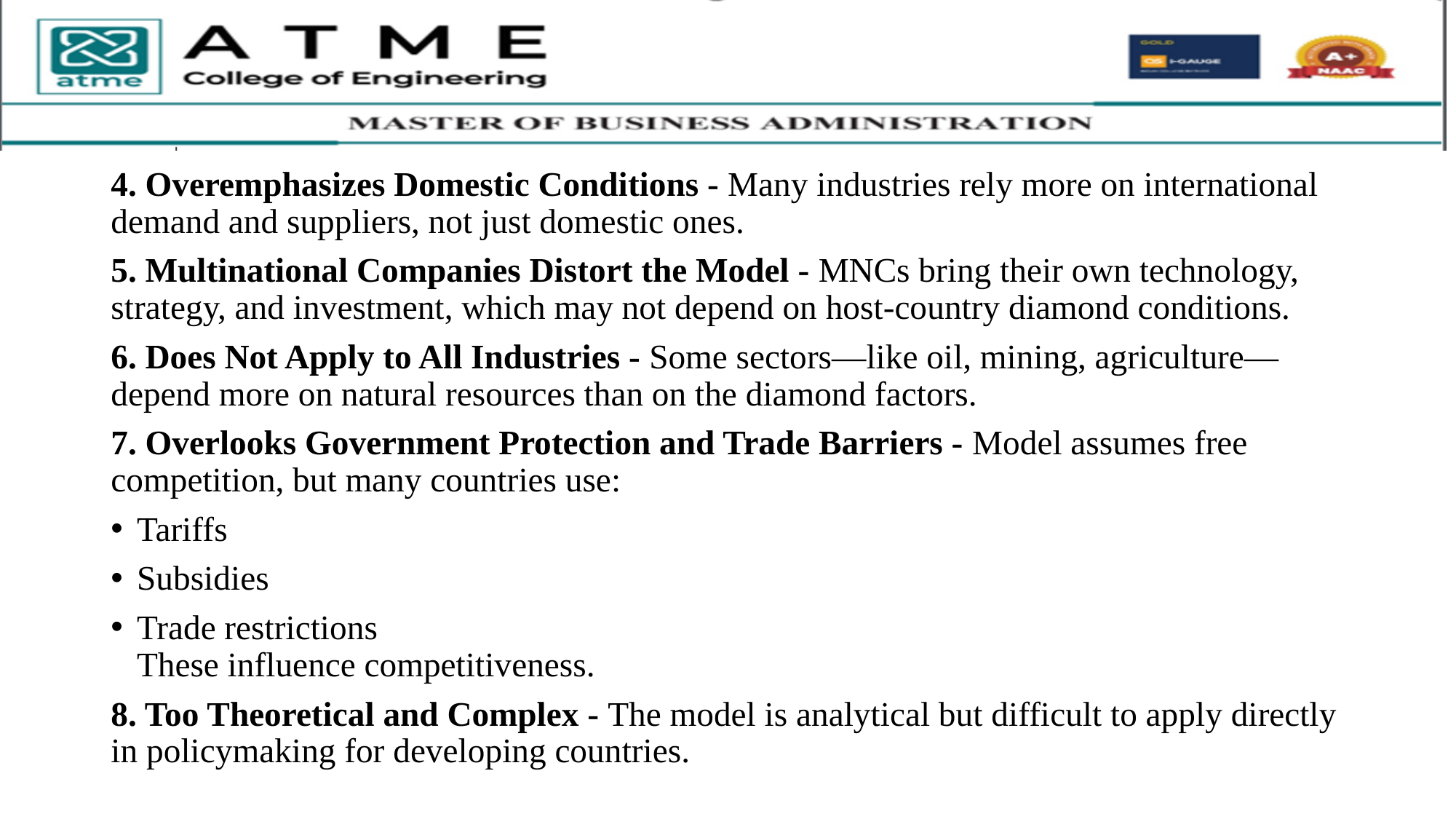

4. Overemphasizes Domestic Conditions - Many industries rely more on international demand and suppliers, not just domestic ones.
5. Multinational Companies Distort the Model - MNCs bring their own technology, strategy, and investment, which may not depend on host-country diamond conditions.
6. Does Not Apply to All Industries - Some sectors—like oil, mining, agriculture—depend more on natural resources than on the diamond factors.
7. Overlooks Government Protection and Trade Barriers - Model assumes free competition, but many countries use:
Tariffs
Subsidies
Trade restrictions
These influence competitiveness.
8. Too Theoretical and Complex - The model is analytical but difficult to apply directly in policymaking for developing countries.